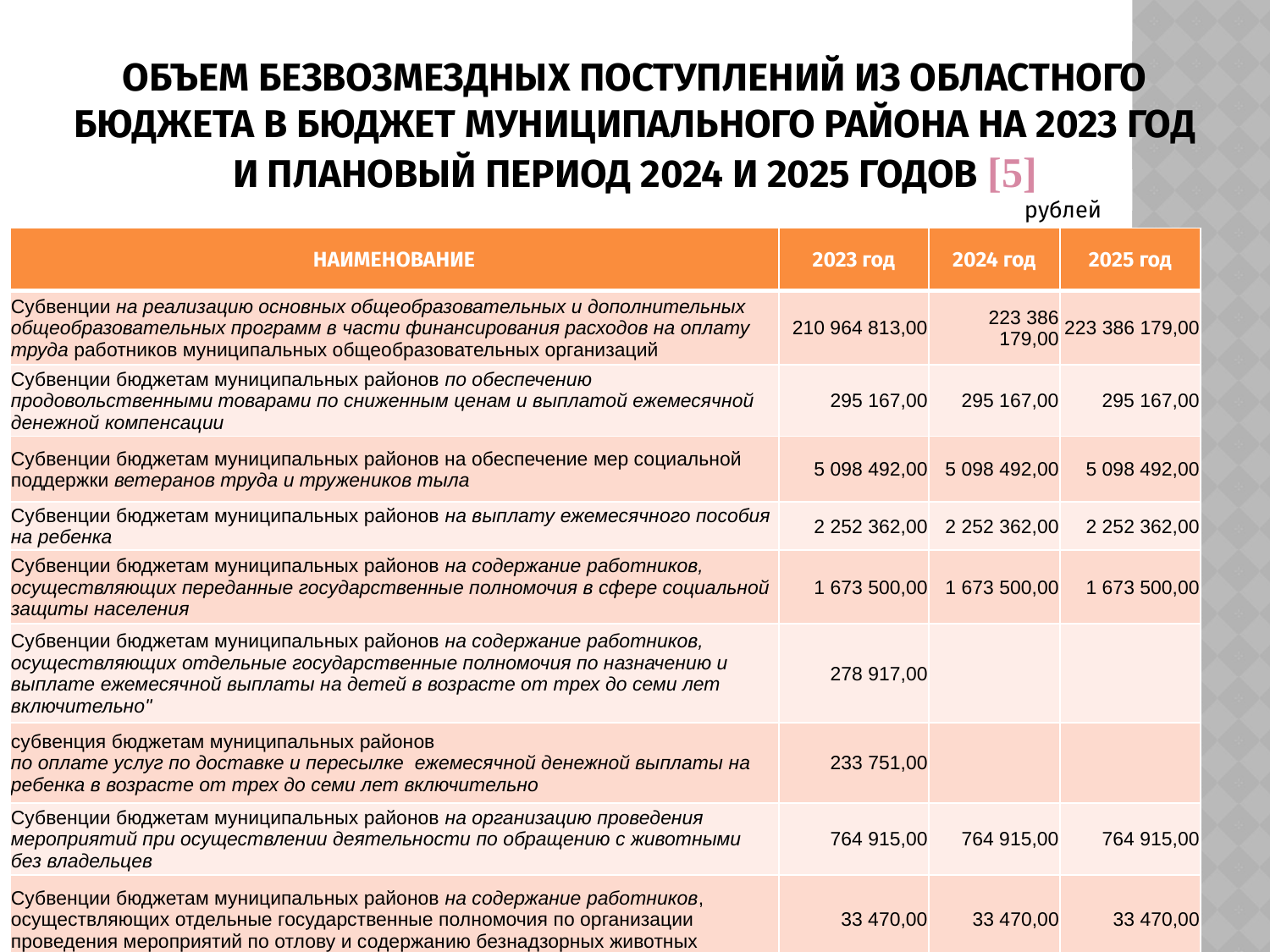

# ОБЪЕМ БЕЗВОЗМЕЗДНЫХ ПОСТУПЛЕНИЙ ИЗ ОБЛАСТНОГО БЮДЖЕТА В БЮДЖЕТ МУНИЦИПАЛЬНОГО РАЙОНА НА 2023 ГОД И ПЛАНОВЫЙ ПЕРИОД 2024 И 2025 ГОДОВ [5]
рублей
| НАИМЕНОВАНИЕ | 2023 год | 2024 год | 2025 год |
| --- | --- | --- | --- |
| Субвенции на реализацию основных общеобразовательных и дополнительных общеобразовательных программ в части финансирования расходов на оплату труда работников муниципальных общеобразовательных организаций | 210 964 813,00 | 223 386 179,00 | 223 386 179,00 |
| Субвенции бюджетам муниципальных районов по обеспечению продовольственными товарами по сниженным ценам и выплатой ежемесячной денежной компенсации | 295 167,00 | 295 167,00 | 295 167,00 |
| Субвенции бюджетам муниципальных районов на обеспечение мер социальной поддержки ветеранов труда и тружеников тыла | 5 098 492,00 | 5 098 492,00 | 5 098 492,00 |
| Субвенции бюджетам муниципальных районов на выплату ежемесячного пособия на ребенка | 2 252 362,00 | 2 252 362,00 | 2 252 362,00 |
| Субвенции бюджетам муниципальных районов на содержание работников, осуществляющих переданные государственные полномочия в сфере социальной защиты населения | 1 673 500,00 | 1 673 500,00 | 1 673 500,00 |
| Субвенции бюджетам муниципальных районов на содержание работников, осуществляющих отдельные государственные полномочия по назначению и выплате ежемесячной выплаты на детей в возрасте от трех до семи лет включительно" | 278 917,00 |  |  |
| субвенция бюджетам муниципальных районов по оплате услуг по доставке и пересылке ежемесячной денежной выплаты на ребенка в возрасте от трех до семи лет включительно | 233 751,00 |  |  |
| Субвенции бюджетам муниципальных районов на организацию проведения мероприятий при осуществлении деятельности по обращению с животными без владельцев | 764 915,00 | 764 915,00 | 764 915,00 |
| Субвенции бюджетам муниципальных районов на содержание работников, осуществляющих отдельные государственные полномочия по организации проведения мероприятий по отлову и содержанию безнадзорных животных | 33 470,00 | 33 470,00 | 33 470,00 |